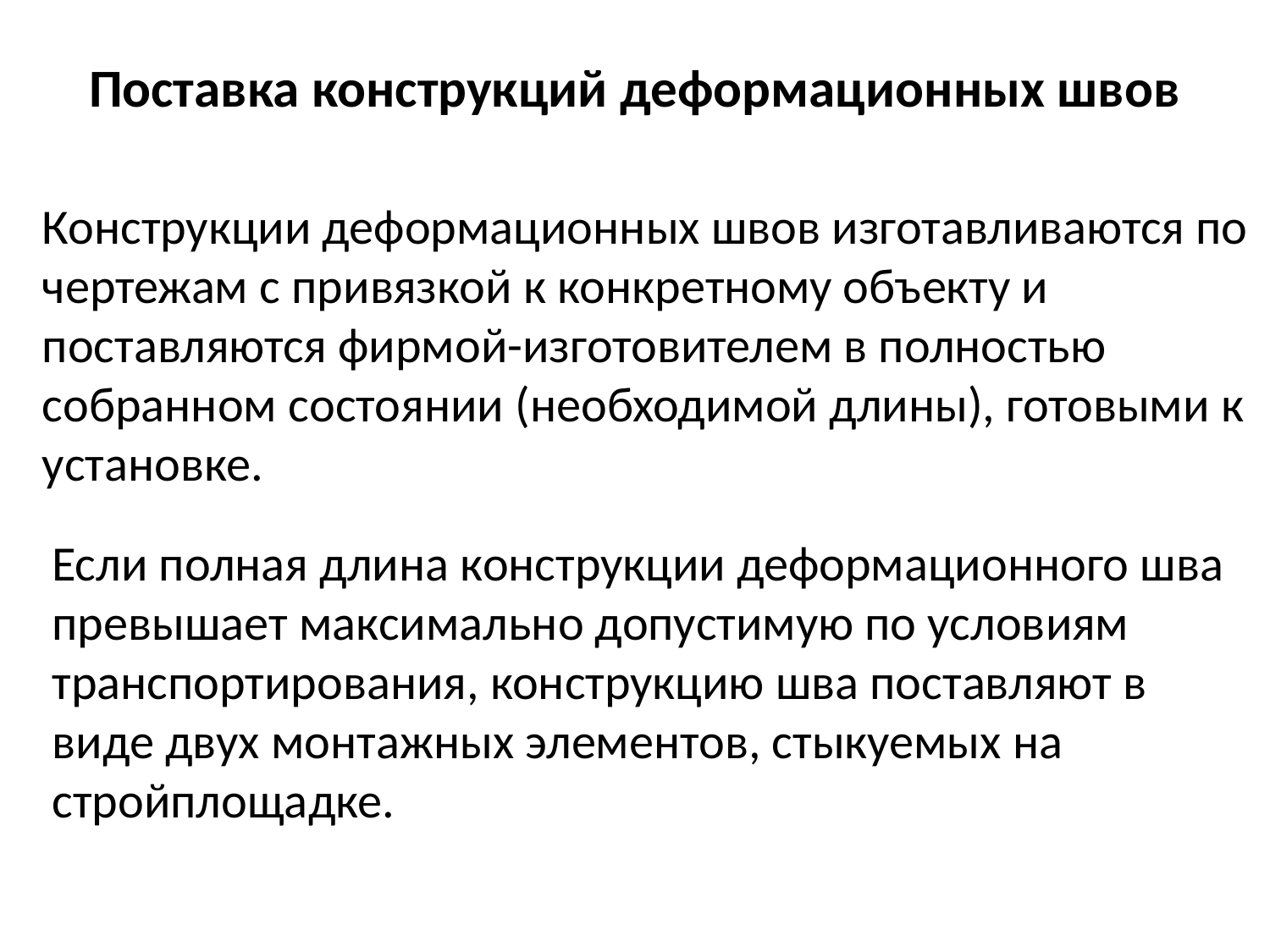

# Поставка конструкций деформационных швов
Конструкции деформационных швов изготавливаются по чертежам с привязкой к конкретному объекту и поставляются фирмой-изготовителем в полностью собранном состоянии (необходимой длины), готовыми к установке.

Если полная длина конструкции деформационного шва превышает максимально допустимую по условиям транспортирования, конструкцию шва поставляют в виде двух монтажных элементов, стыкуемых на стройплощадке.